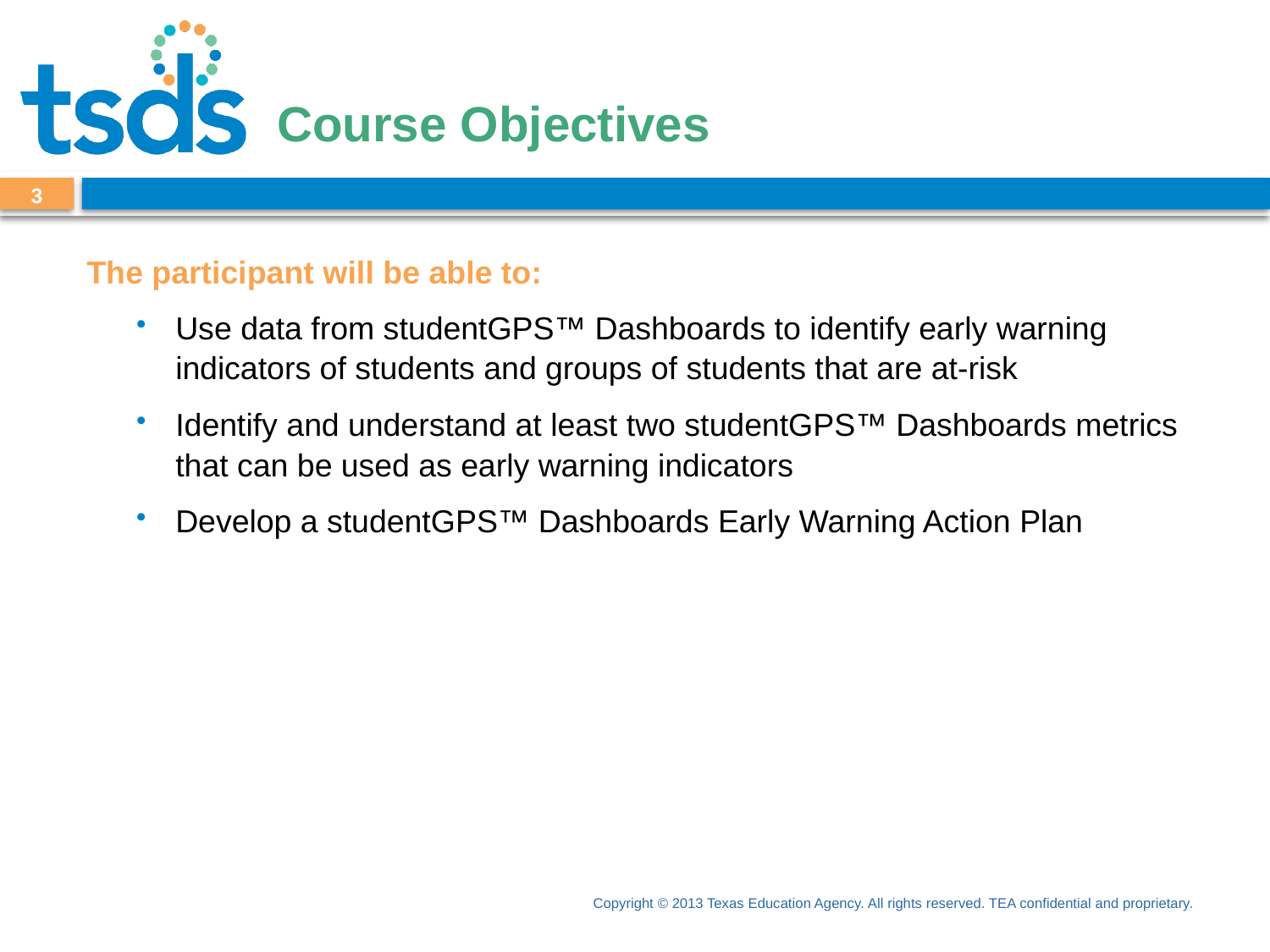

# Course Objectives
3
The participant will be able to:
Use data from studentGPS™ Dashboards to identify early warning indicators of students and groups of students that are at-risk
Identify and understand at least two studentGPS™ Dashboards metrics that can be used as early warning indicators
Develop a studentGPS™ Dashboards Early Warning Action Plan